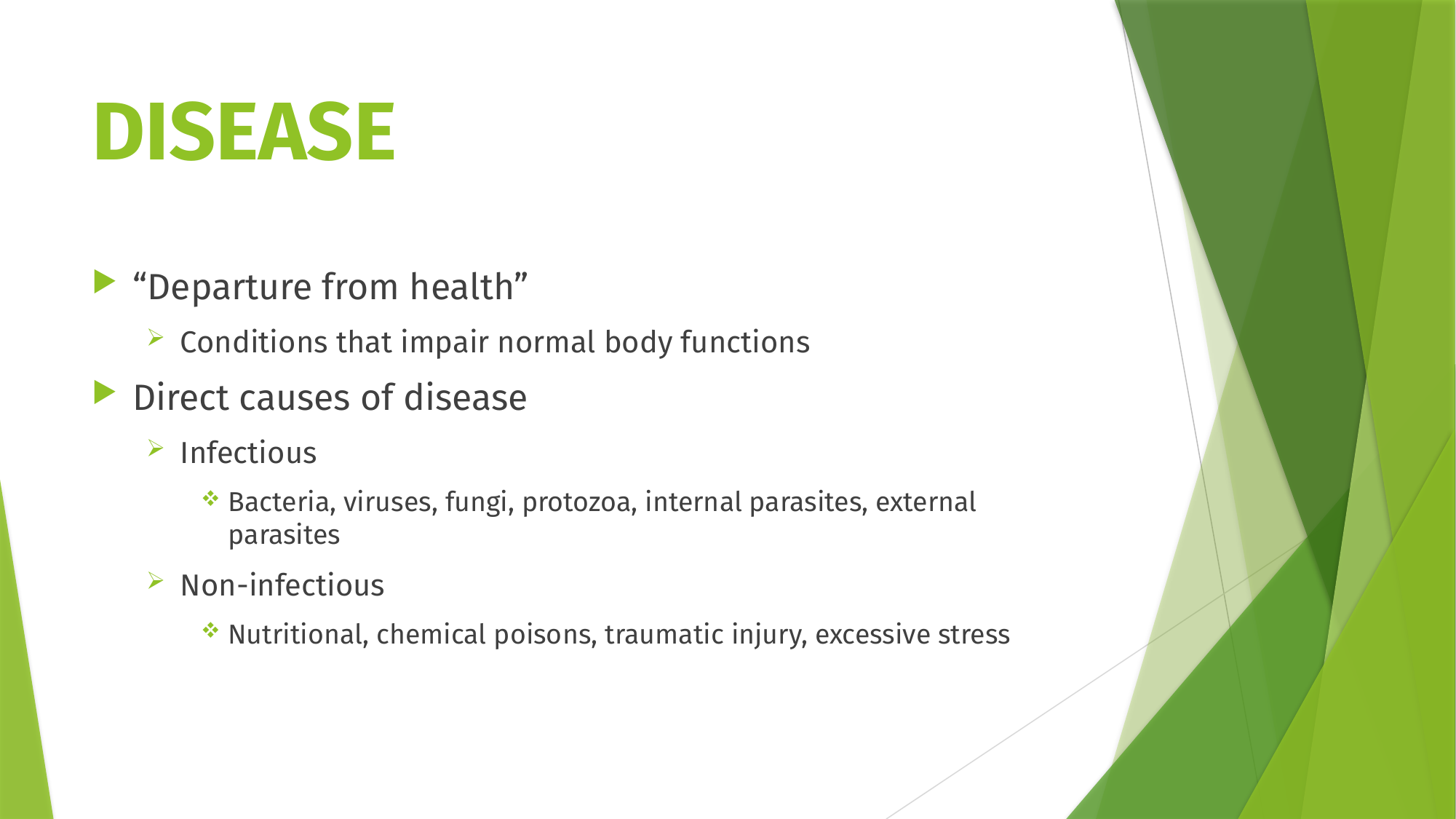

# DISEASE
“Departure from health”
Conditions that impair normal body functions
Direct causes of disease
Infectious
Bacteria, viruses, fungi, protozoa, internal parasites, external parasites
Non-infectious
Nutritional, chemical poisons, traumatic injury, excessive stress